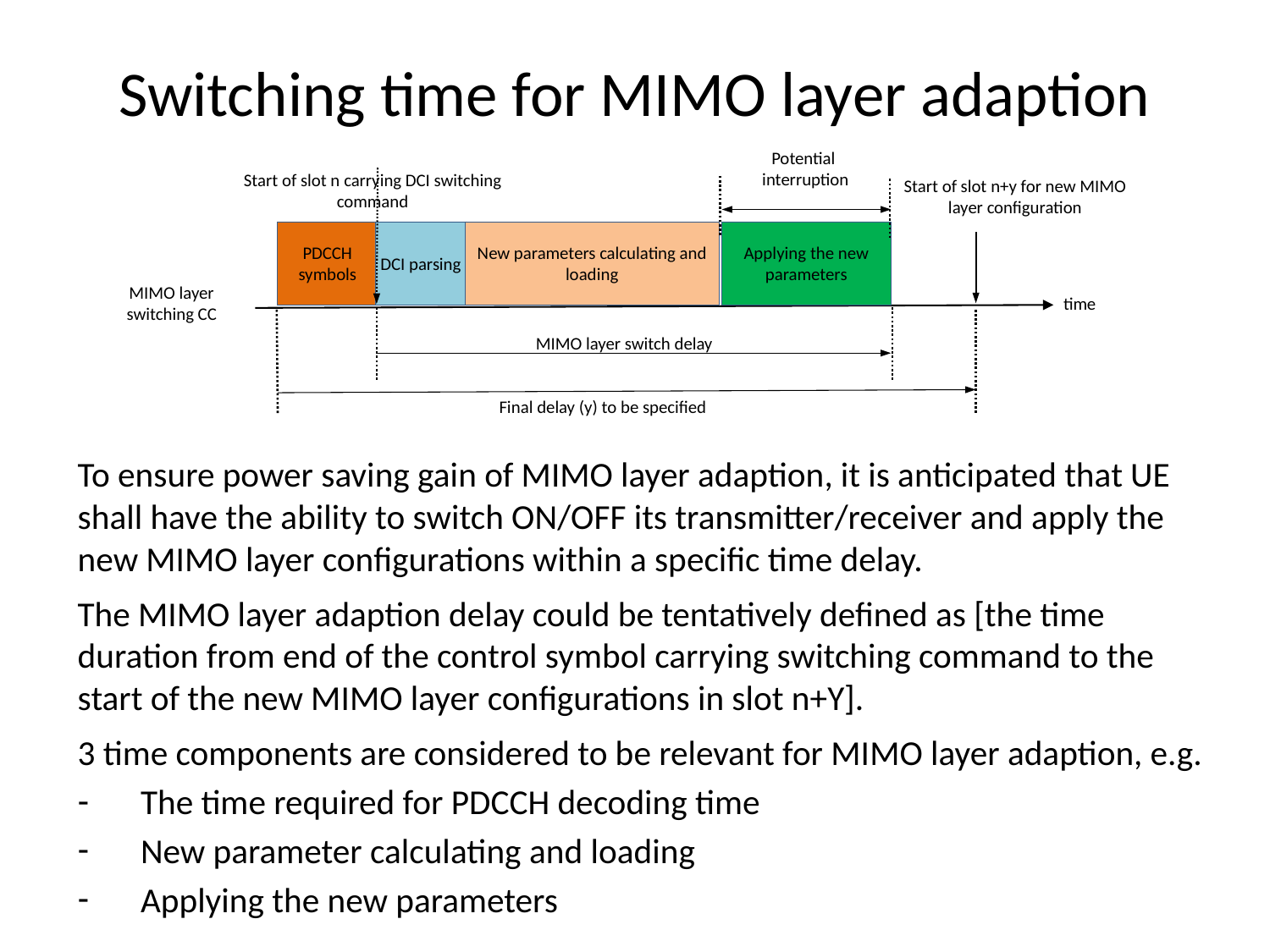

# Switching time for MIMO layer adaption
Potential  interruption
Start of slot n carrying DCI switching command
Start of slot n+y for new MIMO layer configuration
PDCCH symbols
DCI parsing
New parameters calculating and loading
Applying the new parameters
MIMO layer switching CC
time
MIMO layer switch delay
Final delay (y) to be specified
To ensure power saving gain of MIMO layer adaption, it is anticipated that UE shall have the ability to switch ON/OFF its transmitter/receiver and apply the new MIMO layer configurations within a specific time delay.
The MIMO layer adaption delay could be tentatively defined as [the time duration from end of the control symbol carrying switching command to the start of the new MIMO layer configurations in slot n+Y].
3 time components are considered to be relevant for MIMO layer adaption, e.g.
The time required for PDCCH decoding time
New parameter calculating and loading
Applying the new parameters